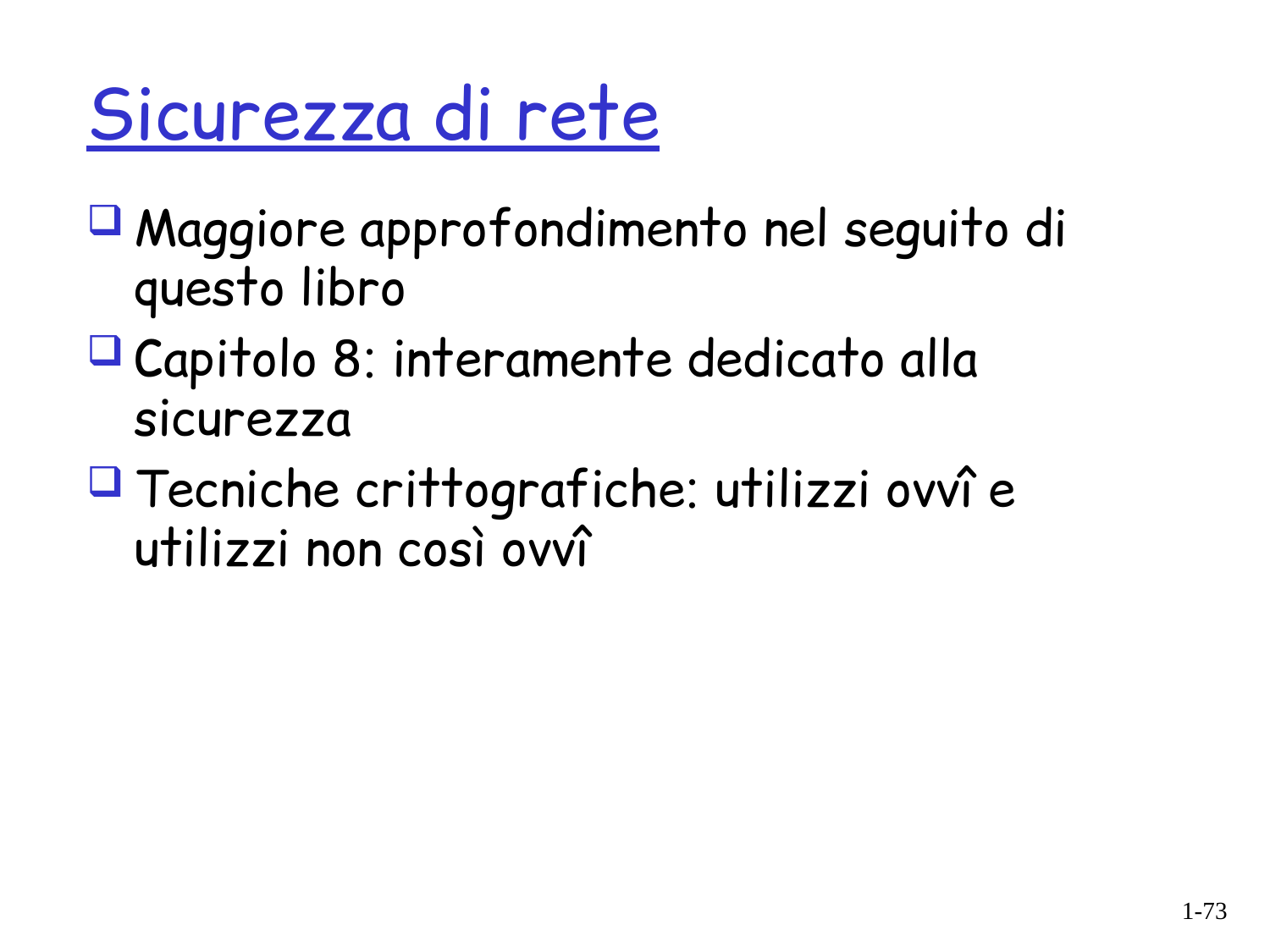

Sicurezza di rete
Maggiore approfondimento nel seguito di questo libro
Capitolo 8: interamente dedicato alla sicurezza
Tecniche crittografiche: utilizzi ovvî e utilizzi non così ovvî

1-73